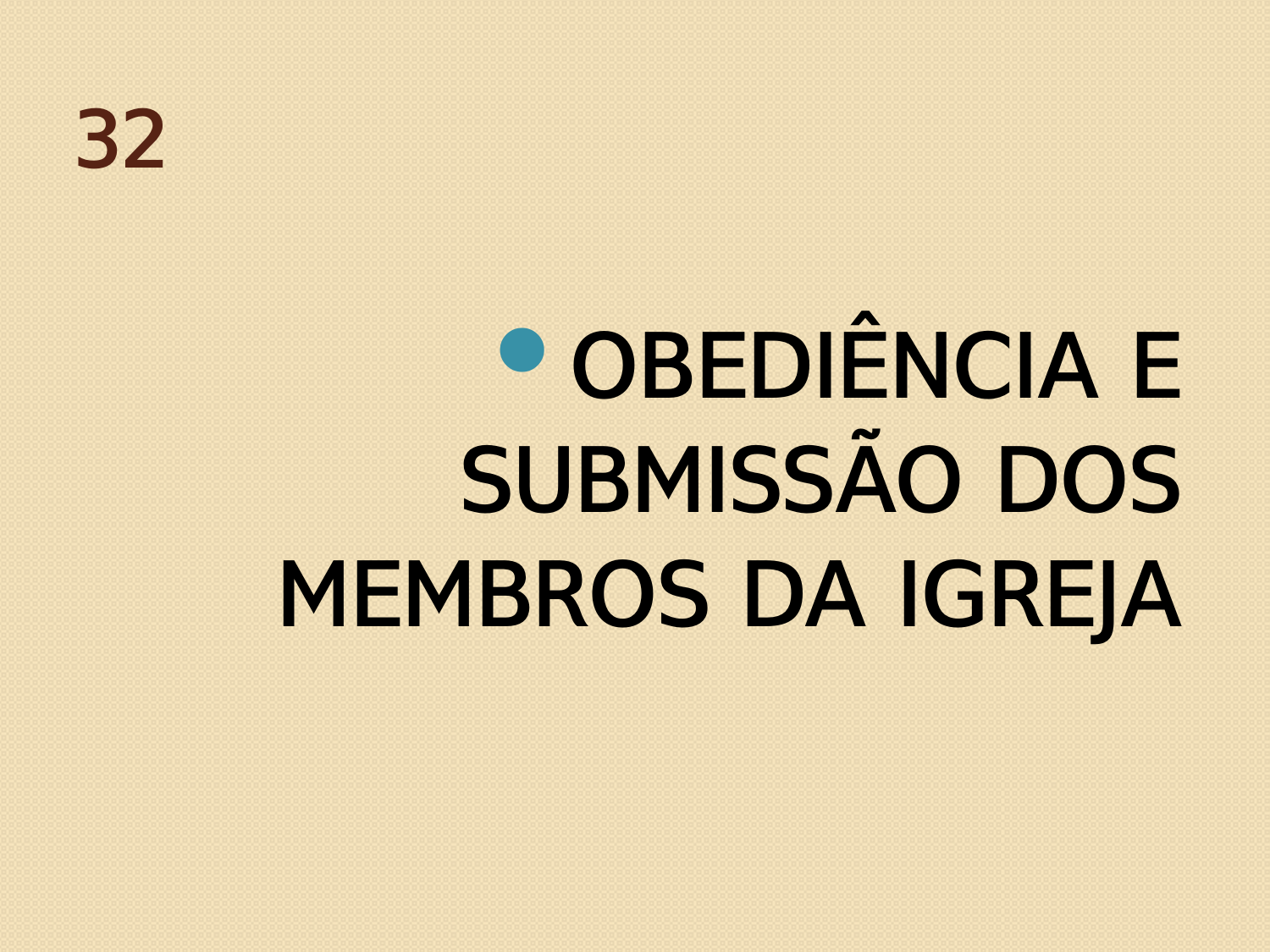

# 32
OBEDIÊNCIA E SUBMISSÃO DOS MEMBROS DA IGREJA